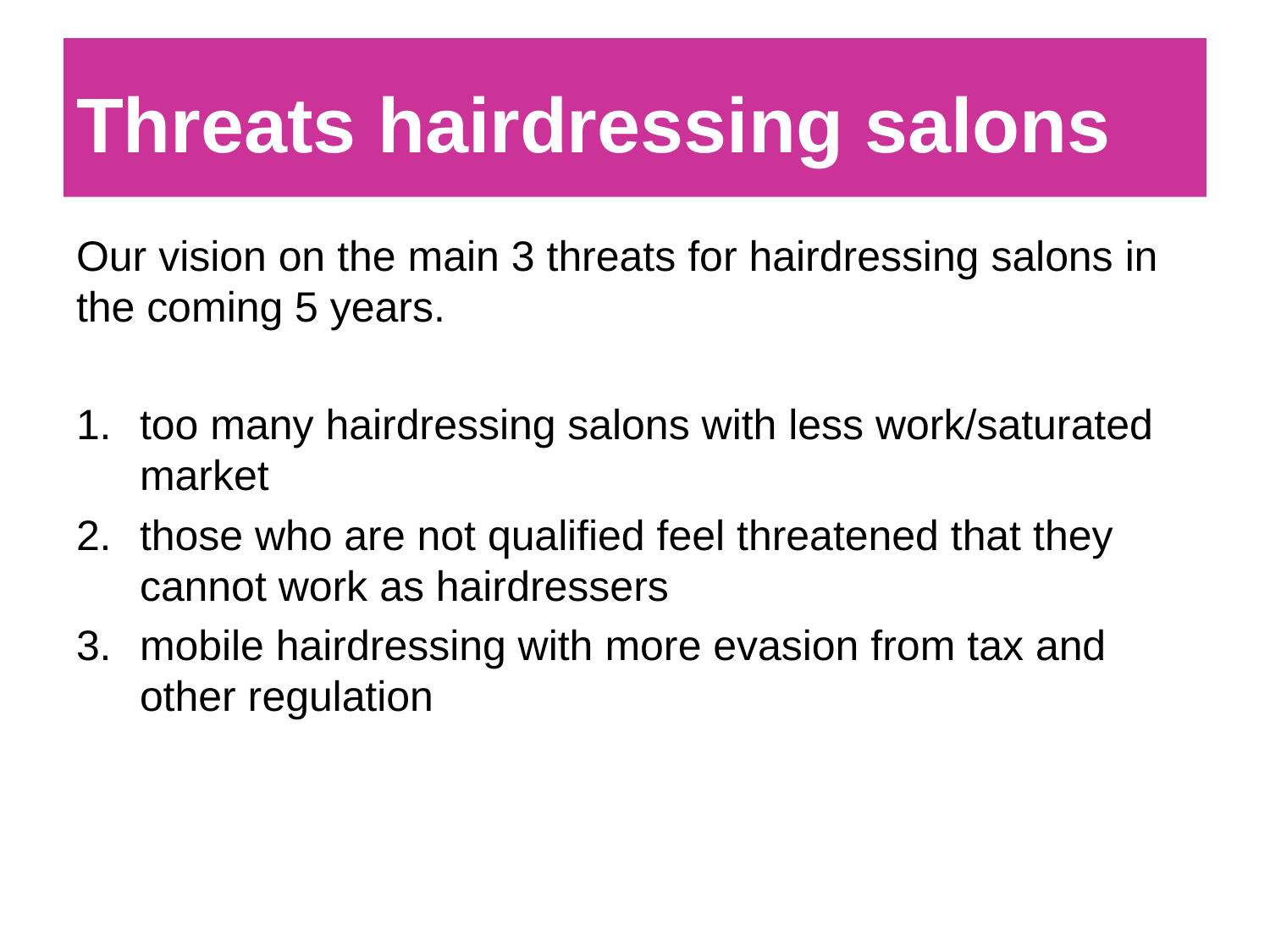

# Threats hairdressing salons
Our vision on the main 3 threats for hairdressing salons in the coming 5 years.

too many hairdressing salons with less work/saturated market
those who are not qualified feel threatened that they cannot work as hairdressers
mobile hairdressing with more evasion from tax and other regulation